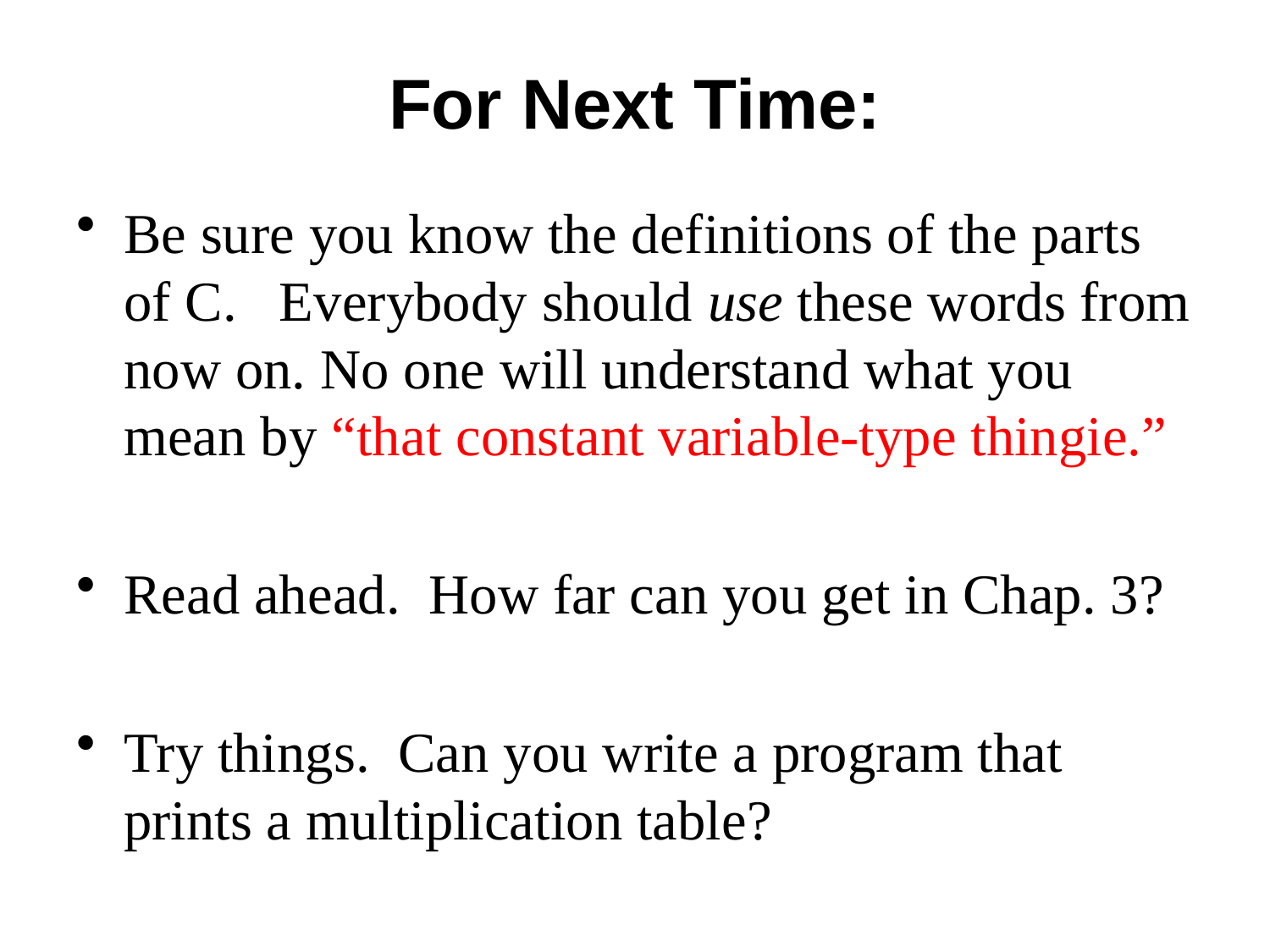

# For Next Time:
Be sure you know the definitions of the parts of C.   Everybody should use these words from now on. No one will understand what you mean by “that constant variable-type thingie.”

Read ahead.  How far can you get in Chap. 3?

Try things.  Can you write a program that prints a multiplication table?